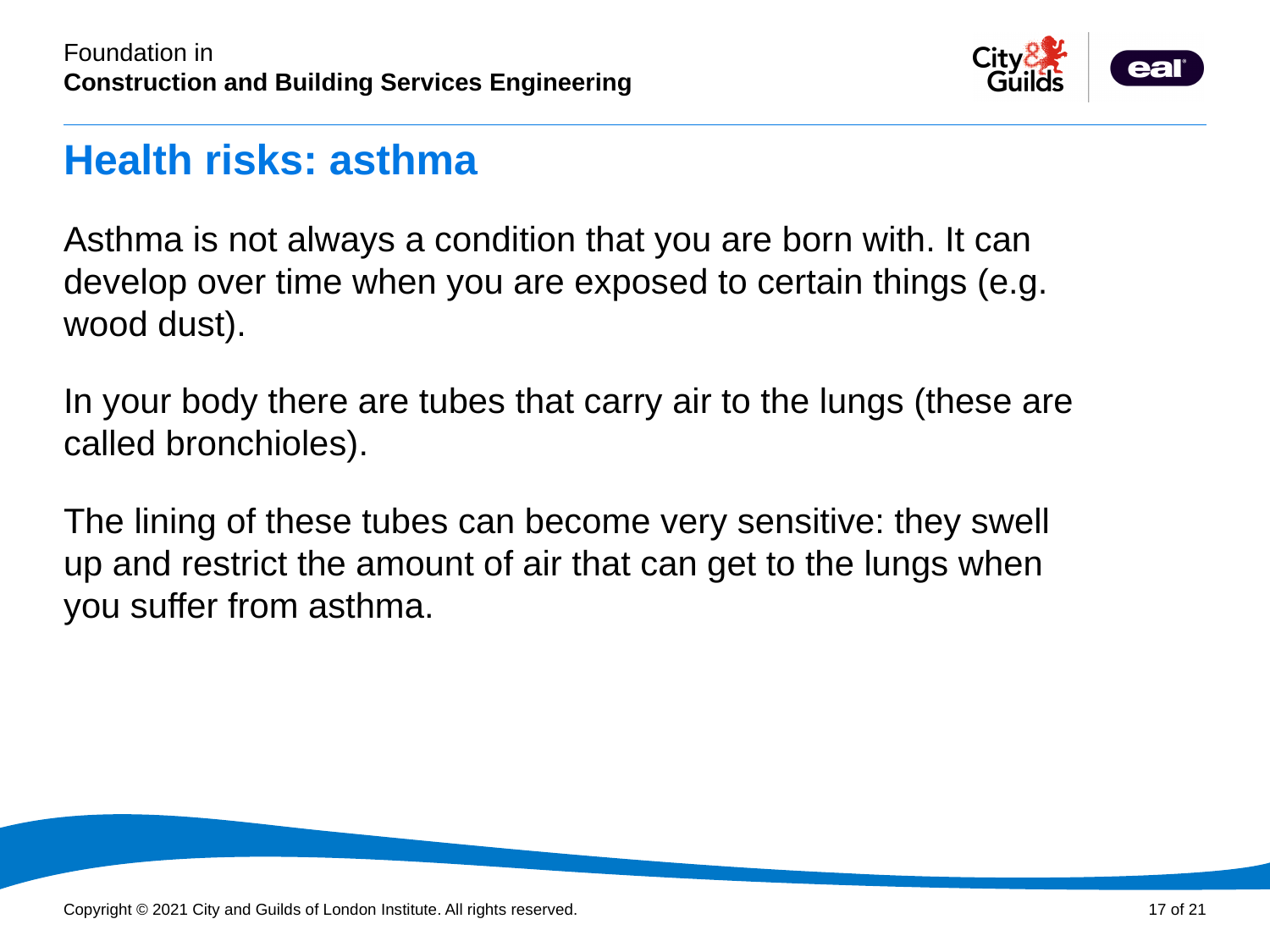

# Health risks: asthma
Asthma is not always a condition that you are born with. It can develop over time when you are exposed to certain things (e.g. wood dust).
In your body there are tubes that carry air to the lungs (these are called bronchioles).
The lining of these tubes can become very sensitive: they swell up and restrict the amount of air that can get to the lungs when you suffer from asthma.